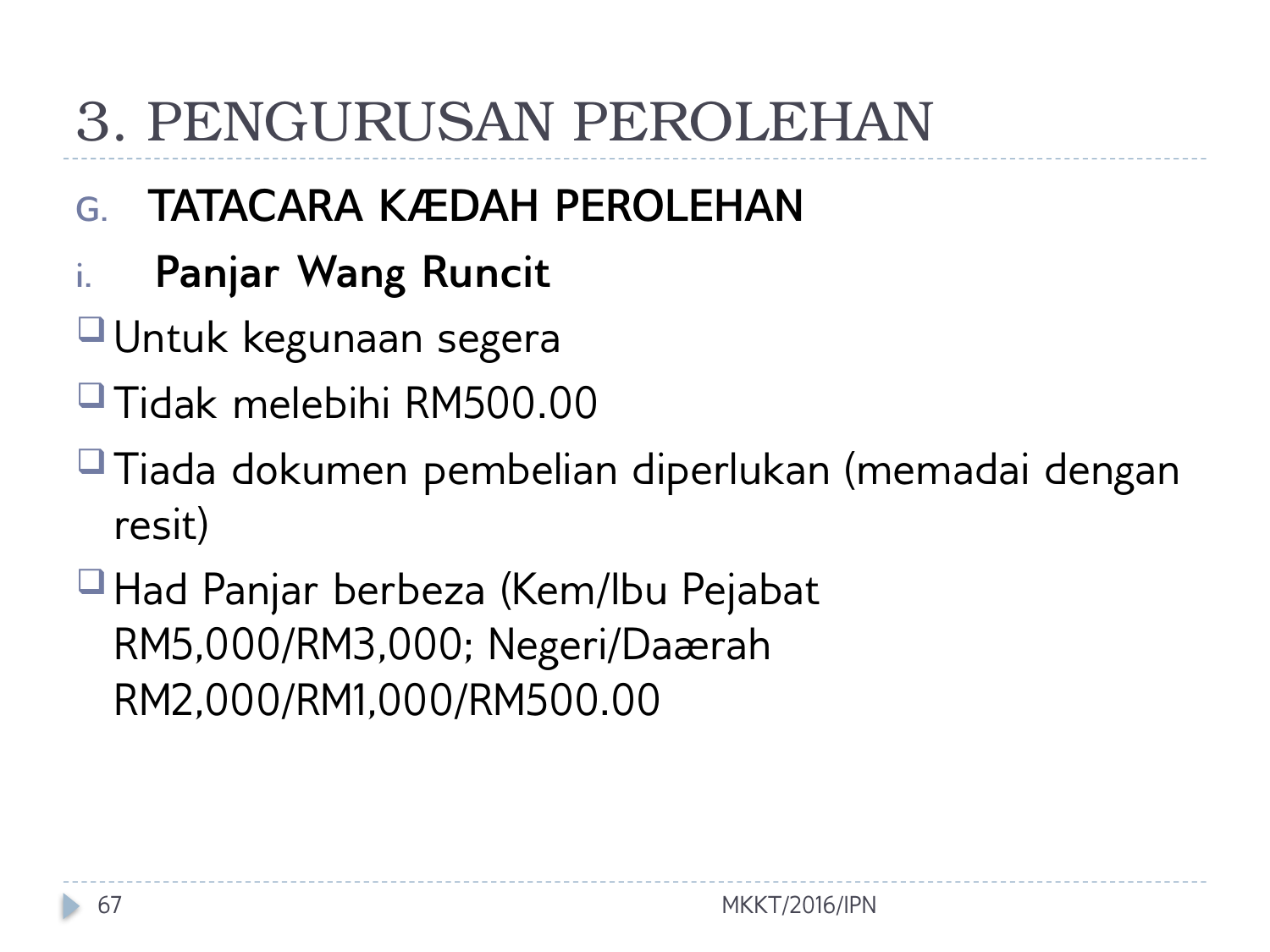

# 3. PENGURUSAN PEROLEHAN
TATACARA KAEDAH PEROLEHAN
Panjar Wang Runcit
Untuk kegunaan segera
Tidak melebihi RM500.00
Tiada dokumen pembelian diperlukan (memadai dengan resit)
Had Panjar berbeza (Kem/Ibu Pejabat RM5,000/RM3,000; Negeri/Daaerah RM2,000/RM1,000/RM500.00
67
MKKT/2016/IPN